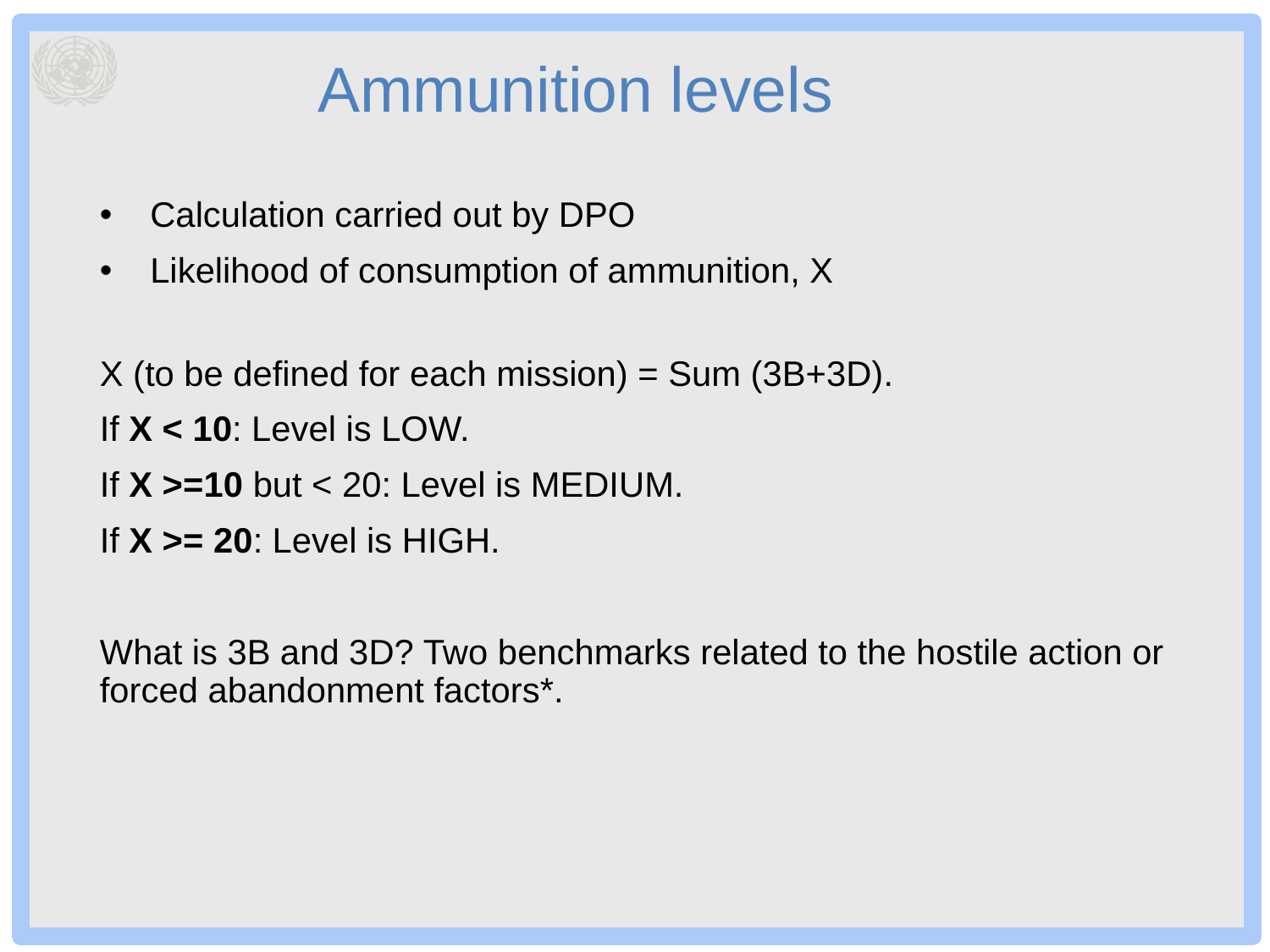

# Ammunition levels
Calculation carried out by DPO
Likelihood of consumption of ammunition, X

X (to be defined for each mission) = Sum (3B+3D).
If X < 10: Level is LOW.
If X >=10 but < 20: Level is MEDIUM.
If X >= 20: Level is HIGH.

What is 3B and 3D? Two benchmarks related to the hostile action or forced abandonment factors*.